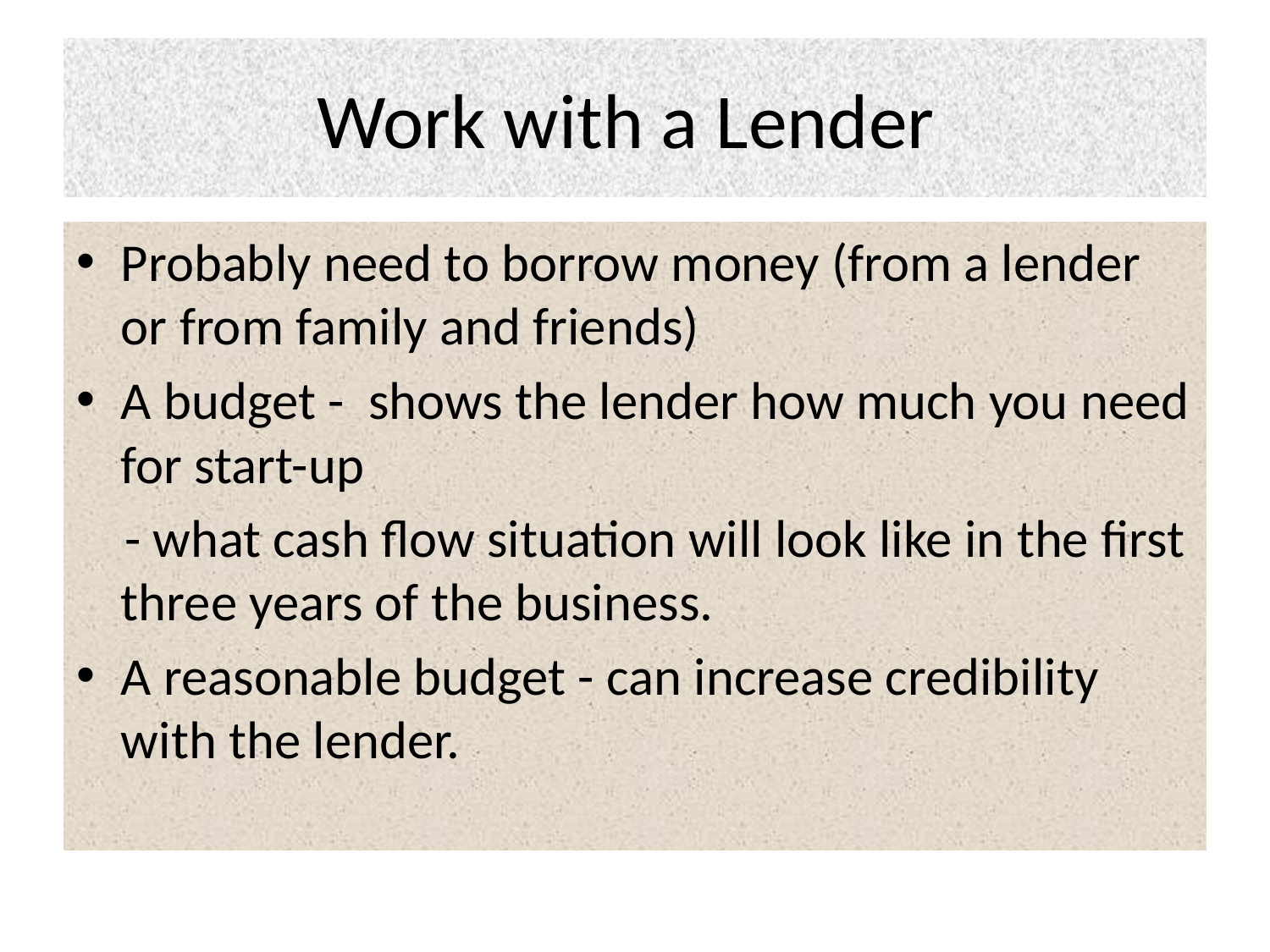

# Work with a Lender
Probably need to borrow money (from a lender or from family and friends)
A budget -  shows the lender how much you need for start-up
    - what cash flow situation will look like in the first three years of the business.
A reasonable budget - can increase credibility with the lender.